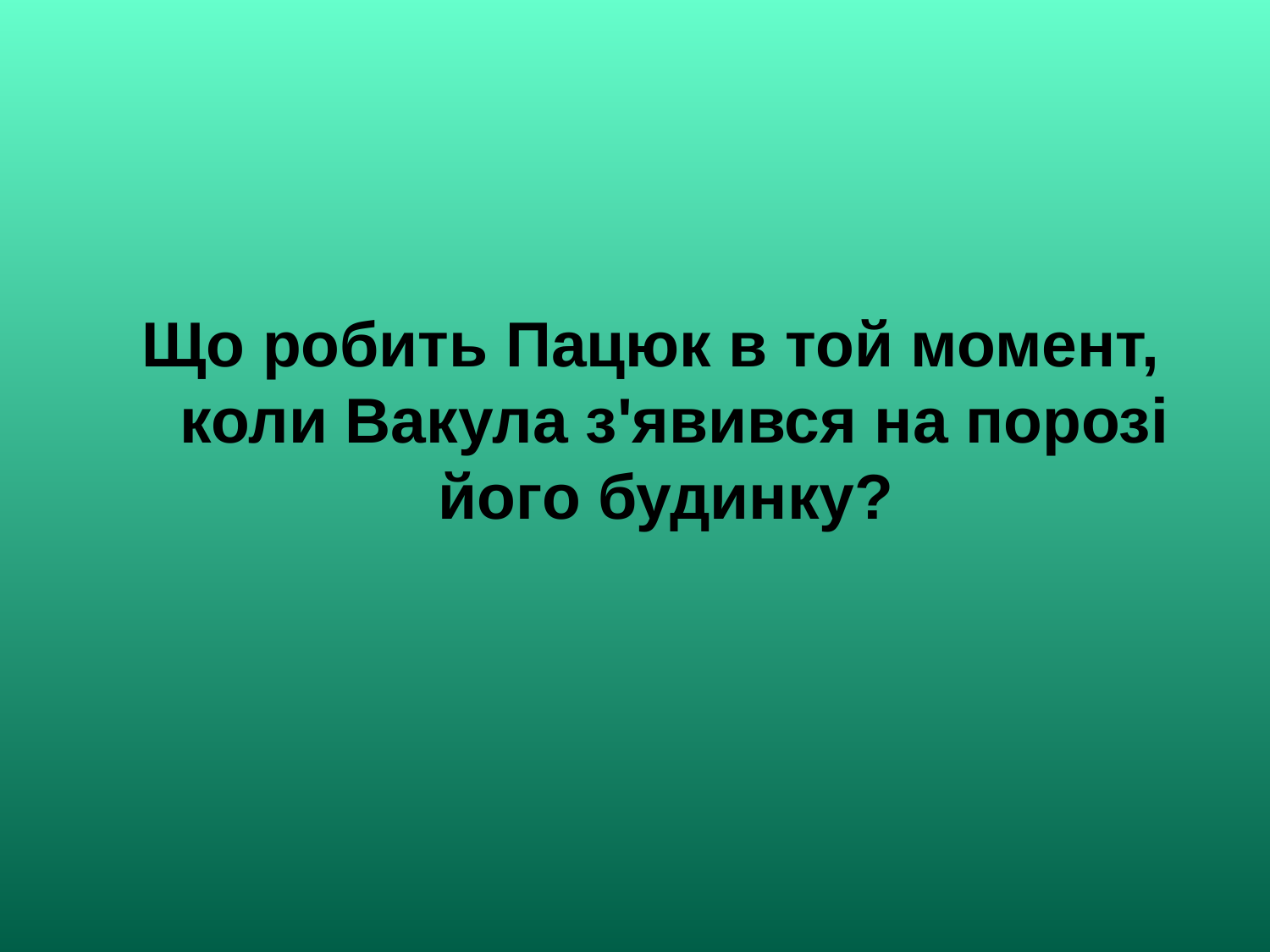

Що робить Пацюк в той момент, коли Вакула з'явився на порозі його будинку?